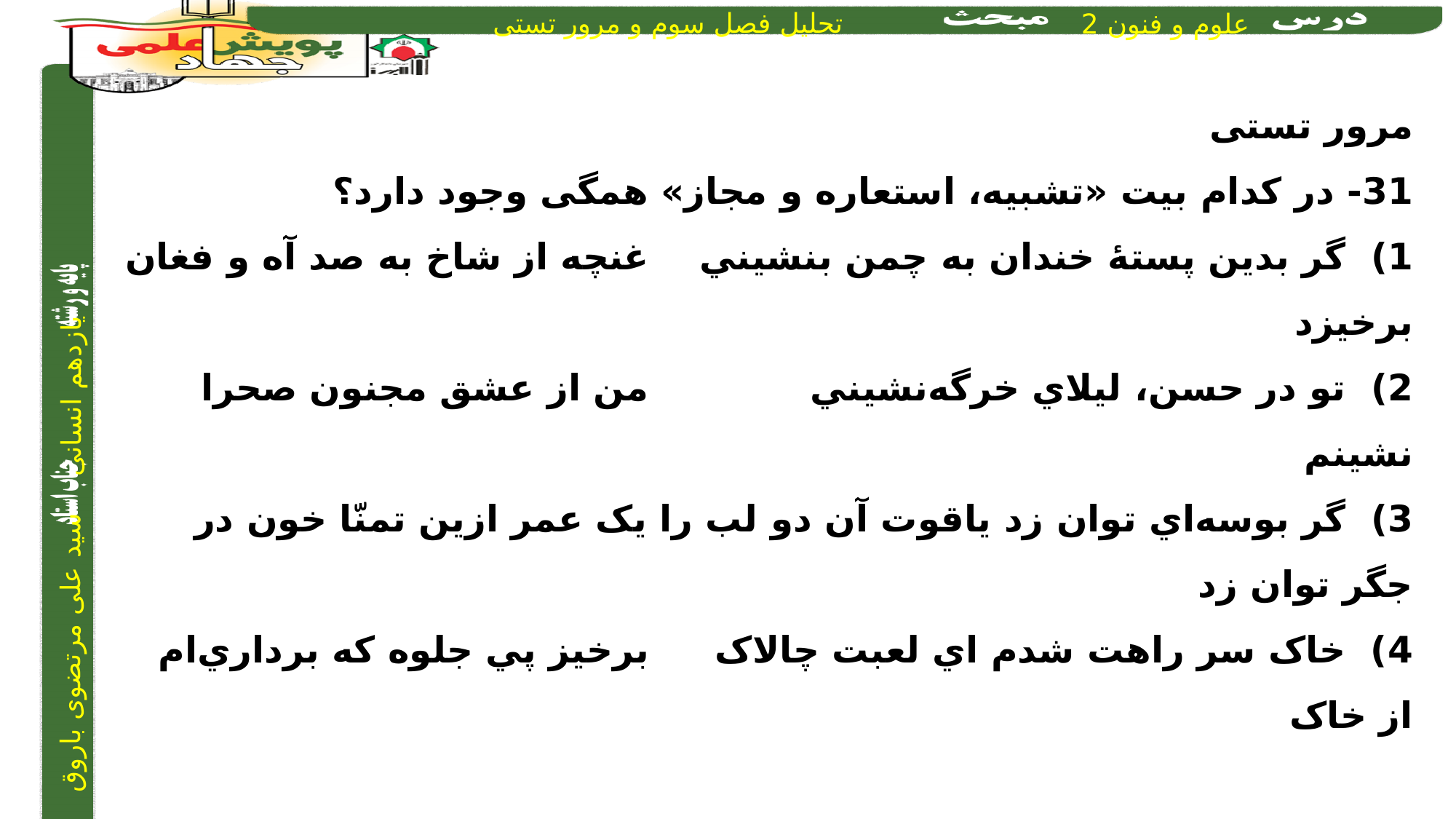

مرور تستی
31- در کدام بیت «تشبیه، استعاره و مجاز» همگی وجود دارد؟
1)  گر بدين پستۀ خندان به چمن بنشيني	 	غنچه از شاخ به صد آه و فغان برخيزد
2)  تو در حسن، ليلاي خرگه‌نشيني		 	من از عشق مجنون صحرا نشينم
3)  گر بوسه‌‌اي توان زد ياقوت آن دو لب را	 	يک عمر ازين تمنّا خون در جگر توان زد
4)  خاک سر راهت شدم اي لعبت چالاک	 	برخيز پي جلوه که برداري‌ام از خاک

4